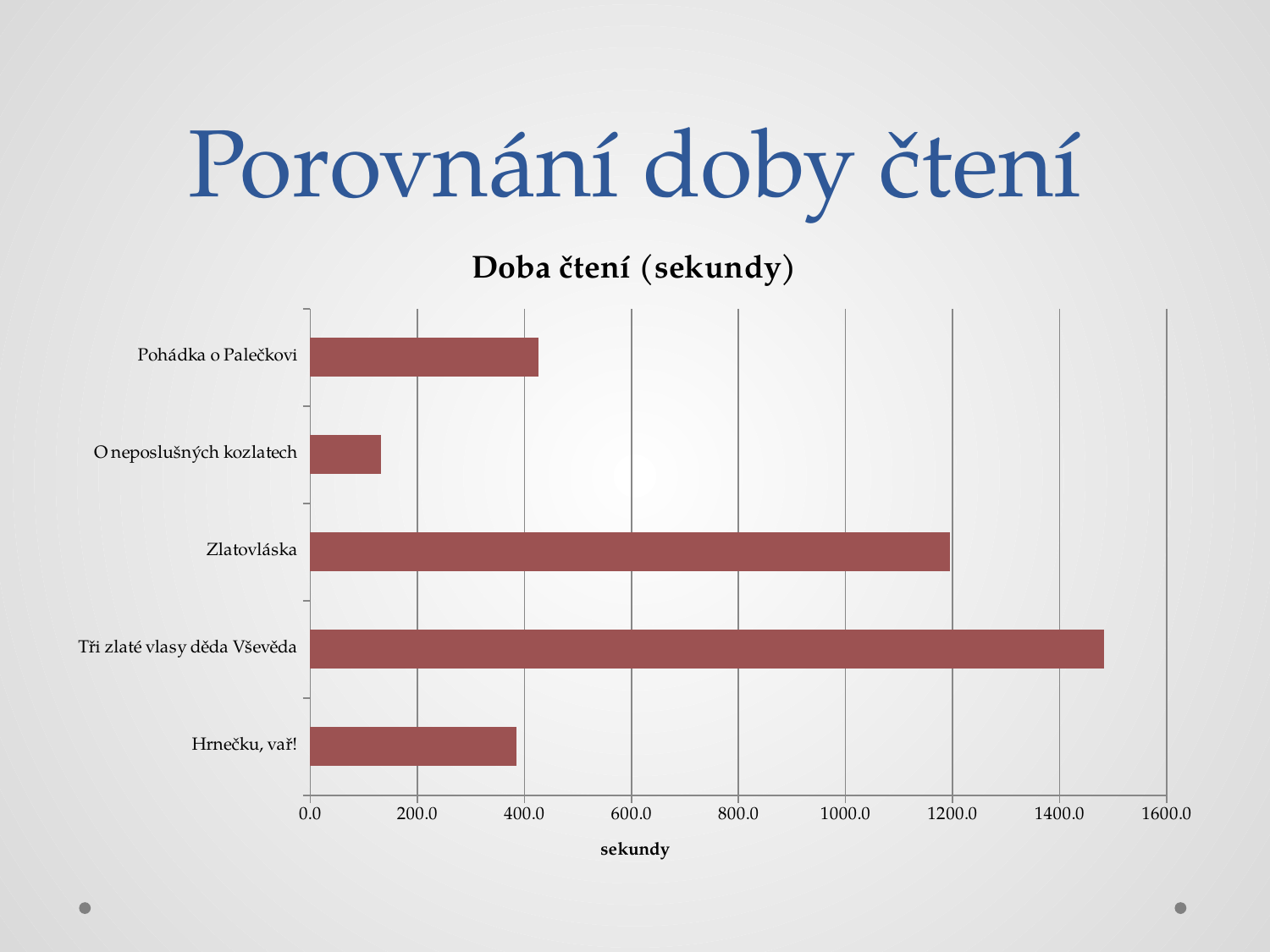

# Porovnání doby čtení

### Chart:

| Category | Doba čtení (sekundy) |
|---|---|
| Hrnečku, vař! | 384.59999999999997 |
| Tři zlaté vlasy děda Vševěda | 1483.8 |
| Zlatovláska | 1195.8 |
| O neposlušných kozlatech | 132.0 |
| Pohádka o Palečkovi | 426.59999999999997 |